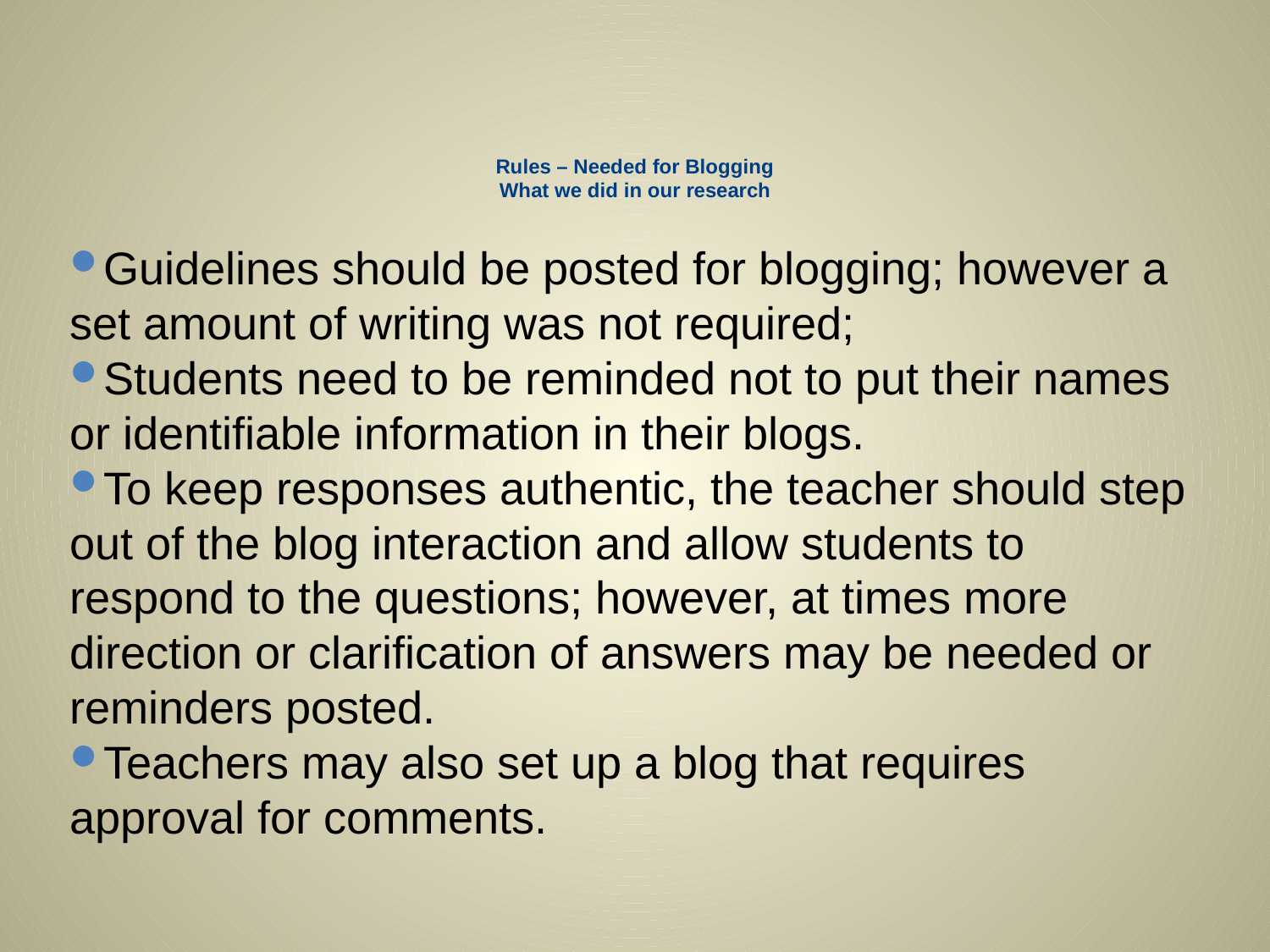

# Rules – Needed for Blogging What we did in our research
Guidelines should be posted for blogging; however a set amount of writing was not required;
Students need to be reminded not to put their names or identifiable information in their blogs.
To keep responses authentic, the teacher should step out of the blog interaction and allow students to respond to the questions; however, at times more direction or clarification of answers may be needed or reminders posted.
Teachers may also set up a blog that requires approval for comments.